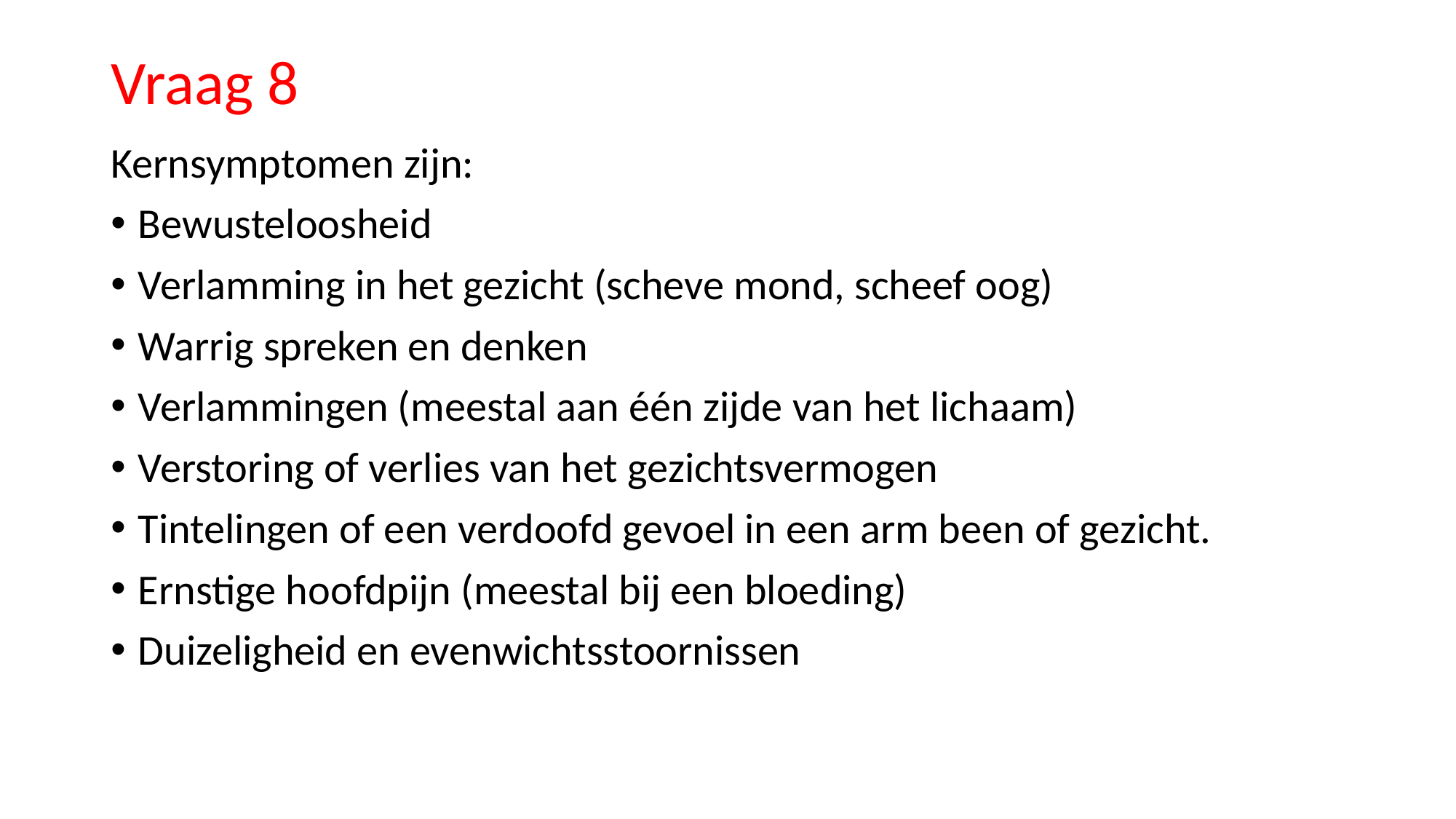

# Vraag 8
Kernsymptomen zijn:
Bewusteloosheid
Verlamming in het gezicht (scheve mond, scheef oog)
Warrig spreken en denken
Verlammingen (meestal aan één zijde van het lichaam)
Verstoring of verlies van het gezichtsvermogen
Tintelingen of een verdoofd gevoel in een arm been of gezicht.
Ernstige hoofdpijn (meestal bij een bloeding)
Duizeligheid en evenwichtsstoornissen